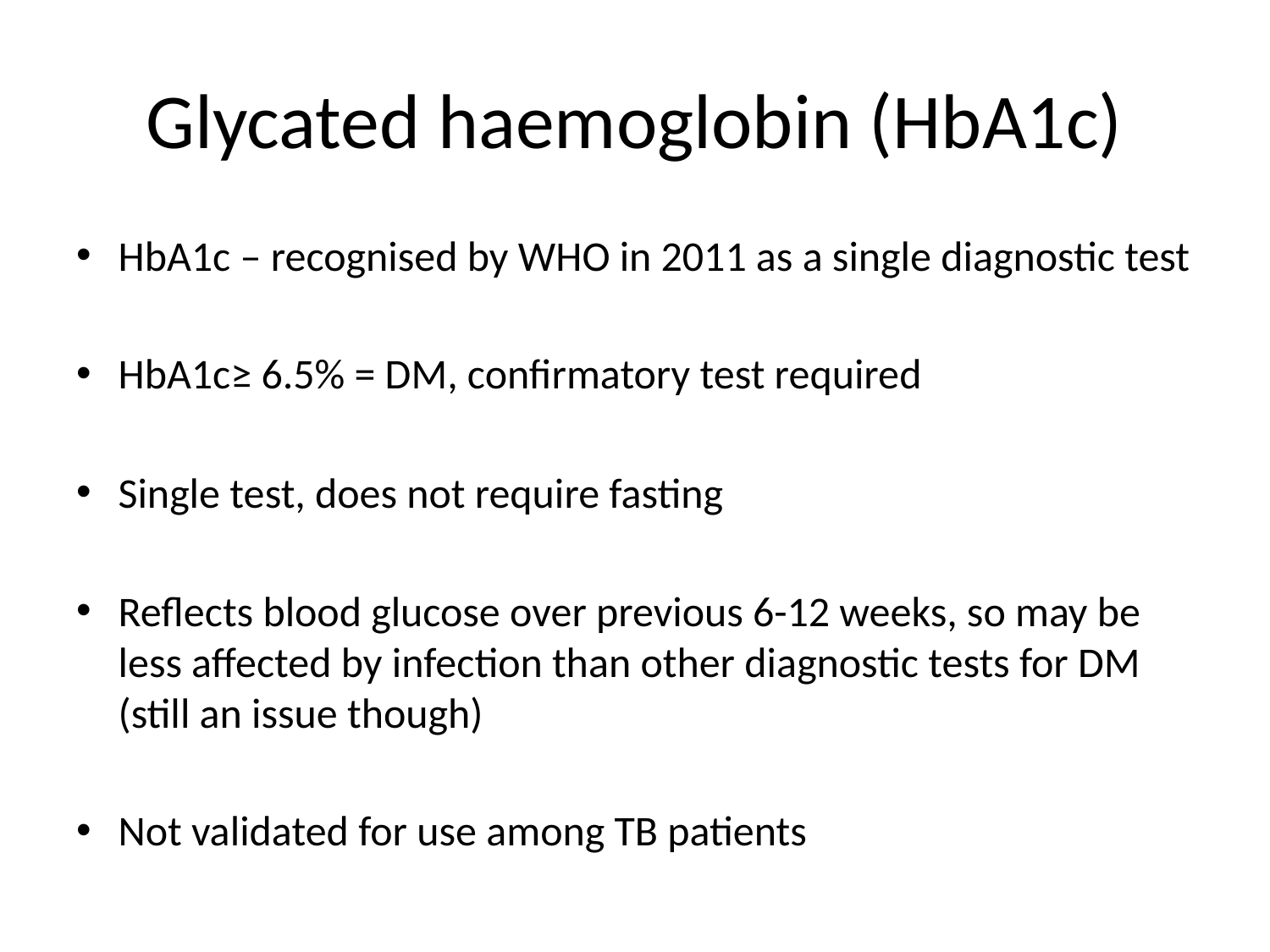

# Glycated haemoglobin (HbA1c)
HbA1c – recognised by WHO in 2011 as a single diagnostic test

HbA1c≥ 6.5% = DM, confirmatory test required

Single test, does not require fasting

Reflects blood glucose over previous 6-12 weeks, so may be less affected by infection than other diagnostic tests for DM (still an issue though)

Not validated for use among TB patients